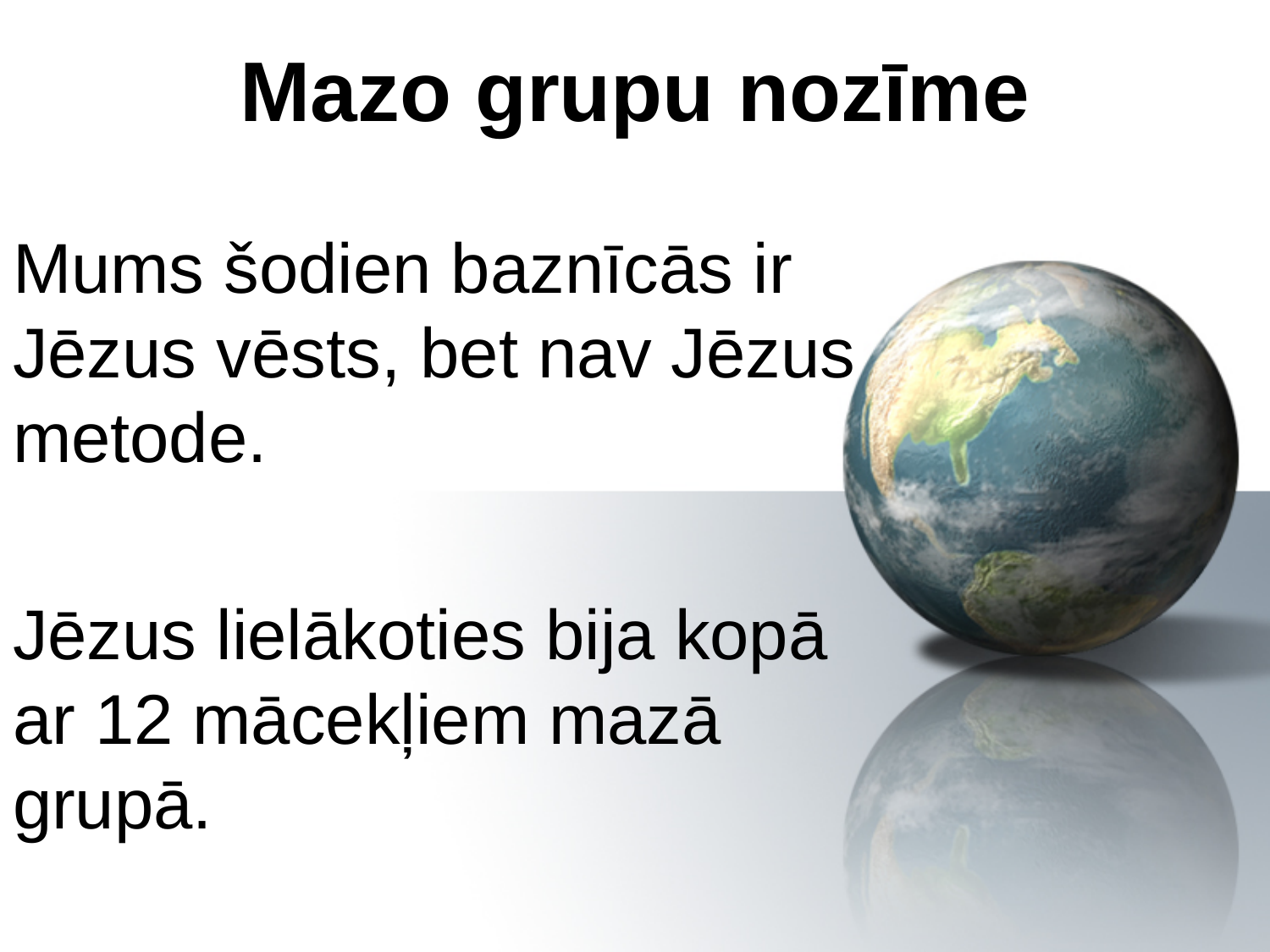

# Mazo grupu nozīme
Mums šodien baznīcās ir Jēzus vēsts, bet nav Jēzus metode.

Jēzus lielākoties bija kopā ar 12 mācekļiem mazā grupā.